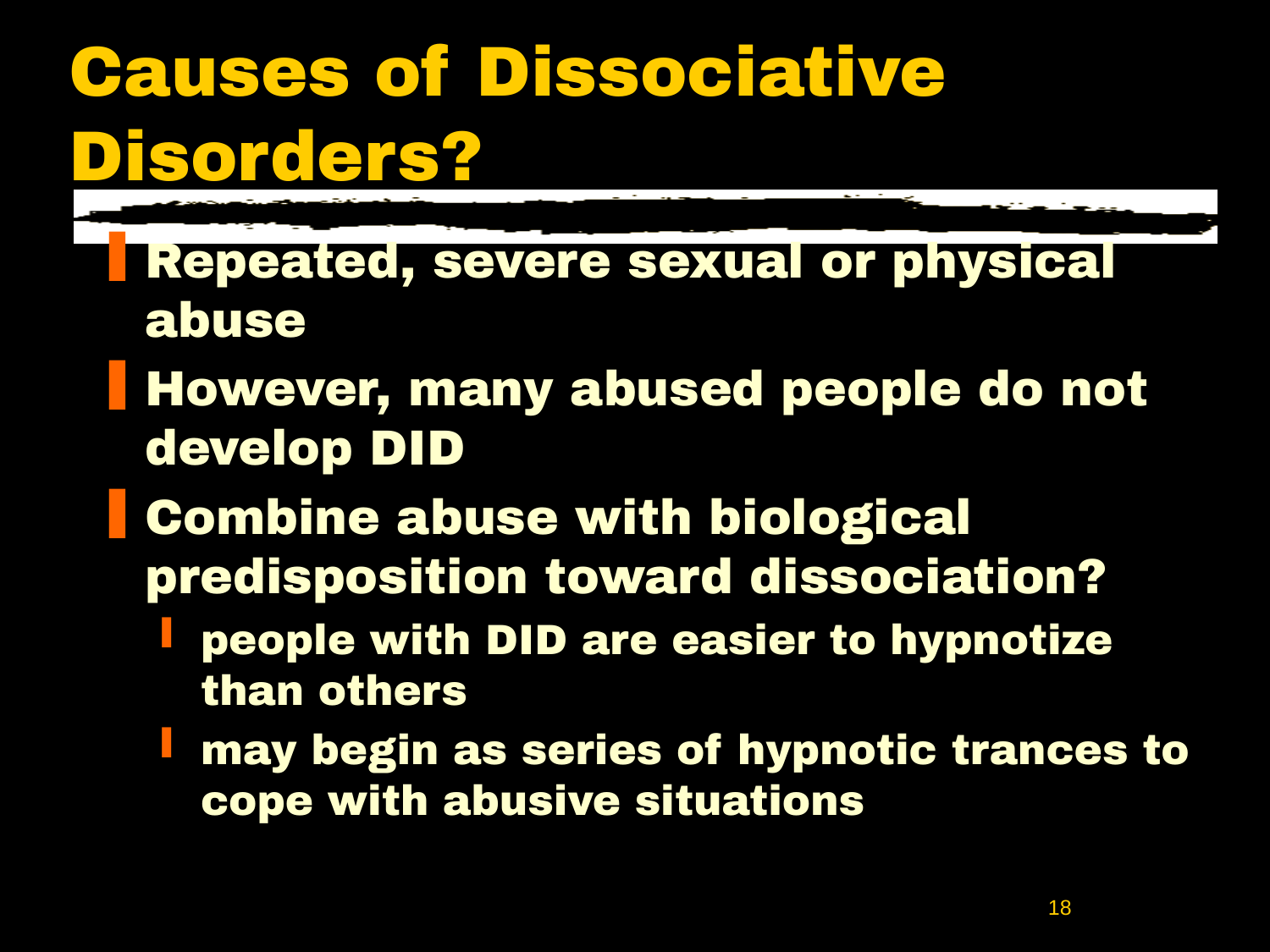

# Causes of Dissociative Disorders?
Repeated, severe sexual or physical abuse
However, many abused people do not develop DID
Combine abuse with biological predisposition toward dissociation?
people with DID are easier to hypnotize than others
may begin as series of hypnotic trances to cope with abusive situations